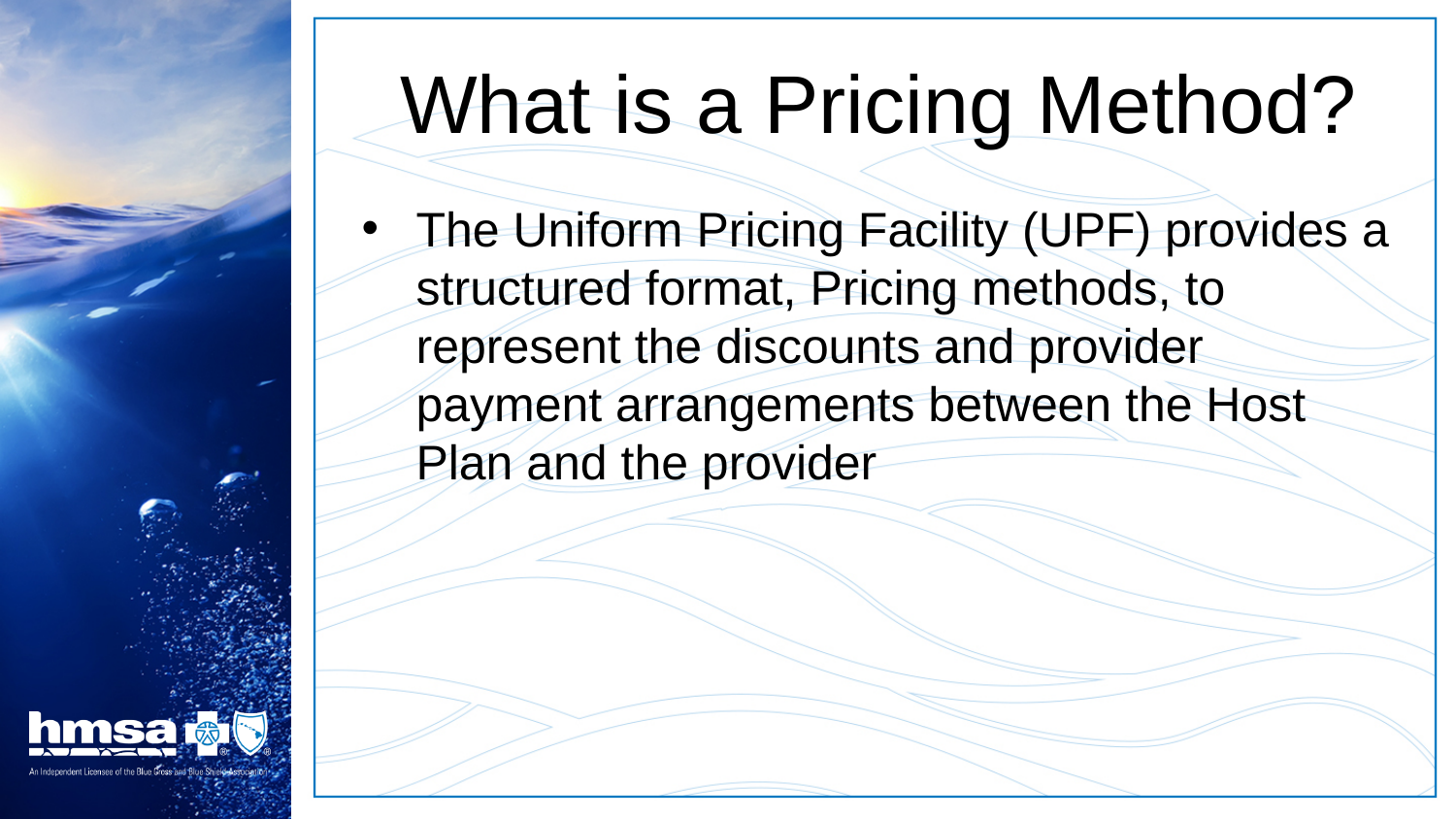

# What is a Pricing Method?
The Uniform Pricing Facility (UPF) provides a structured format, Pricing methods, to represent the discounts and provider payment arrangements between the Host Plan and the provider